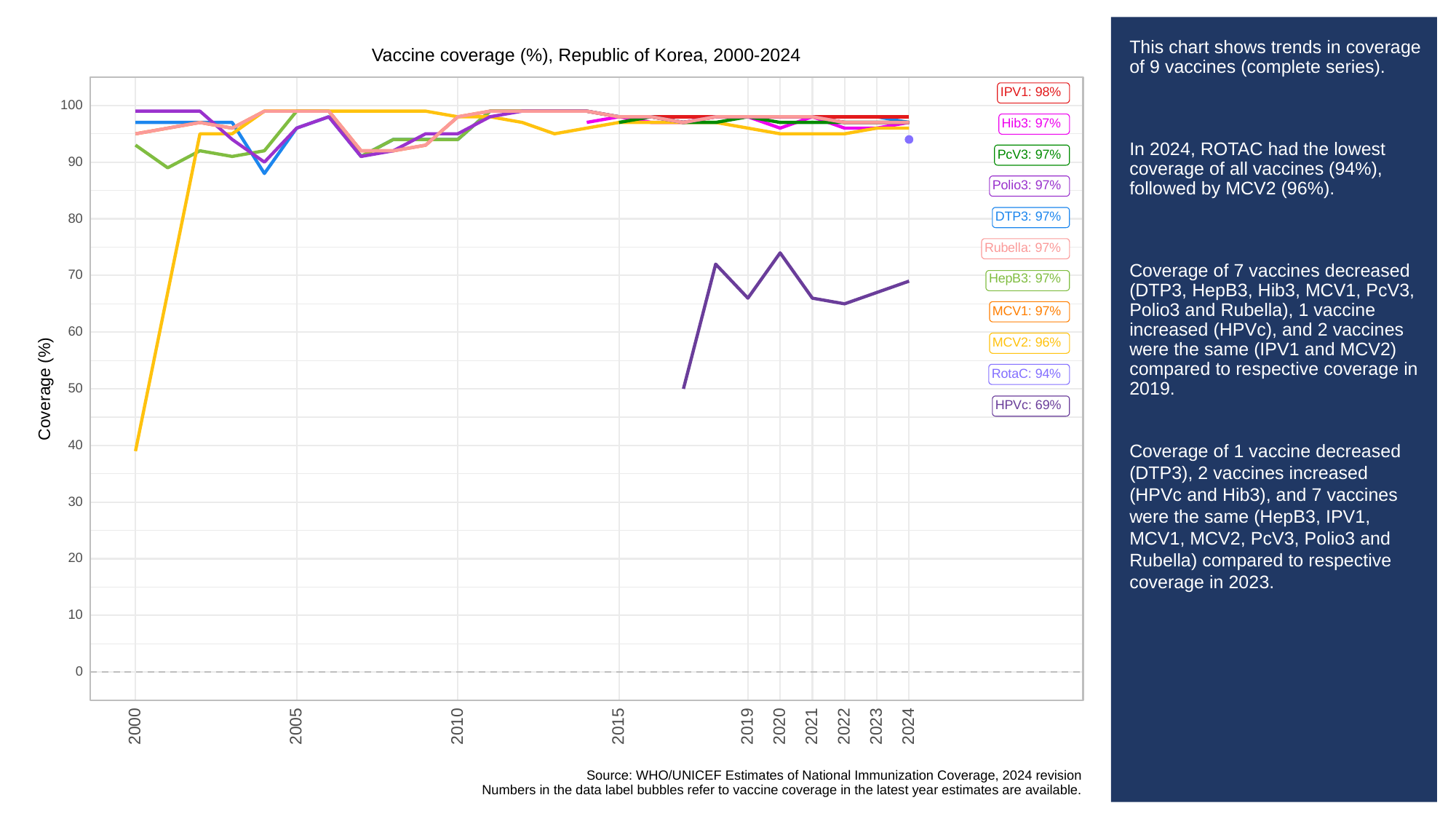

# This chart shows trends in coverage of 9 vaccines (complete series).

In 2024, ROTAC had the lowest coverage of all vaccines (94%), followed by MCV2 (96%).

Coverage of 7 vaccines decreased (DTP3, HepB3, Hib3, MCV1, PcV3, Polio3 and Rubella), 1 vaccine increased (HPVc), and 2 vaccines were the same (IPV1 and MCV2) compared to respective coverage in 2019.

Coverage of 1 vaccine decreased (DTP3), 2 vaccines increased (HPVc and Hib3), and 7 vaccines were the same (HepB3, IPV1, MCV1, MCV2, PcV3, Polio3 and Rubella) compared to respective coverage in 2023.

Vaccine coverage (%), Republic of Korea, 2000-2024

IPV1: 98%

100

Hib3: 97%

PcV3: 97%
90

Polio3: 97%

DTP3: 97%
80

Rubella: 97%

70

HepB3: 97%

MCV1: 97%
60

MCV2: 96%

RotaC: 94%
Coverage (%)
50

HPVc: 69%

40

30

20

10

0

2023
2000
2005
2010
2015
2019
2020
2021
2022
2024
Source: WHO/UNICEF Estimates of National Immunization Coverage, 2024 revision
Numbers in the data label bubbles refer to vaccine coverage in the latest year estimates are available.